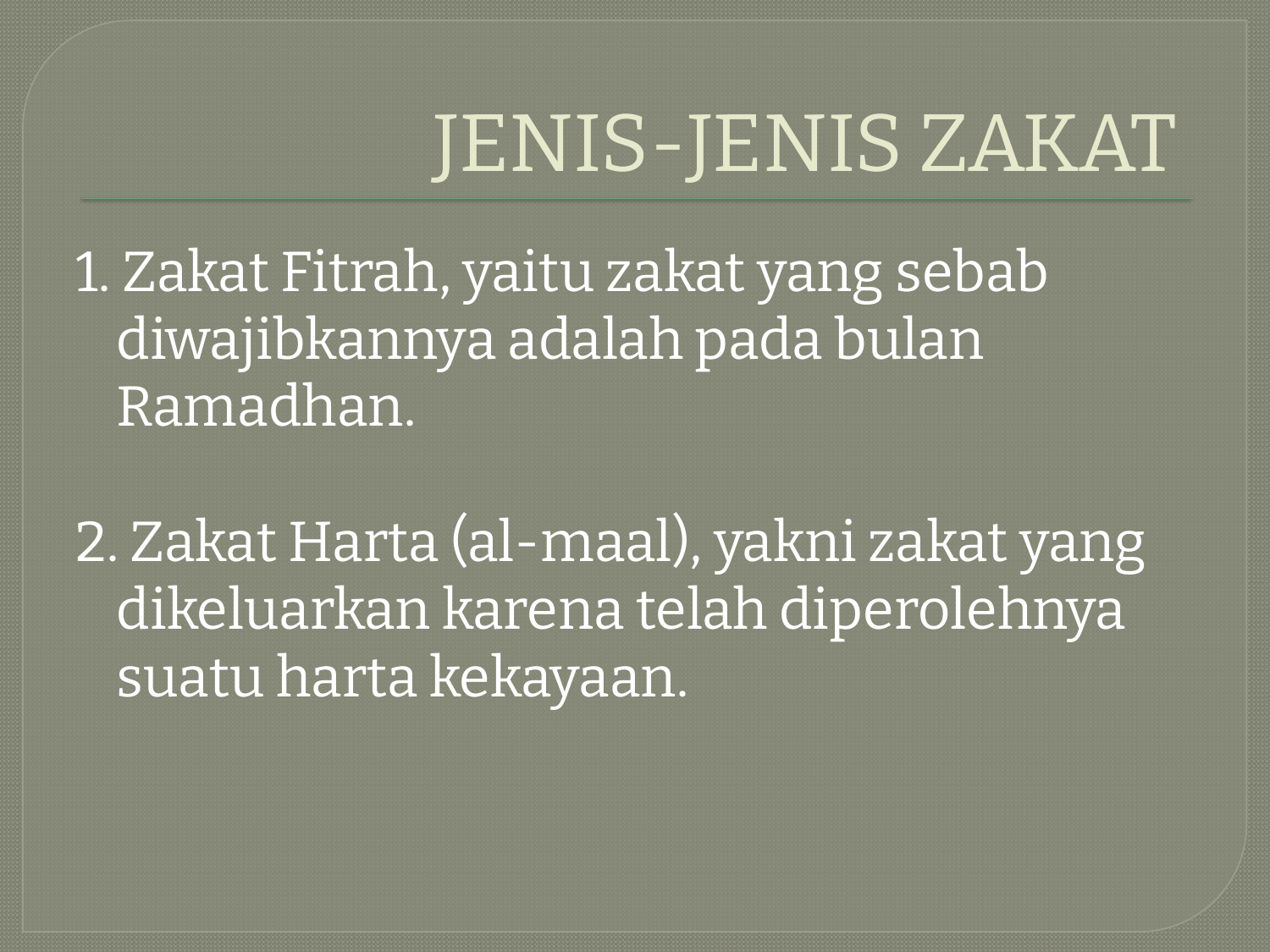

# JENIS-JENIS ZAKAT
1. Zakat Fitrah, yaitu zakat yang sebab diwajibkannya adalah pada bulan Ramadhan.

2. Zakat Harta (al-maal), yakni zakat yang dikeluarkan karena telah diperolehnya suatu harta kekayaan.